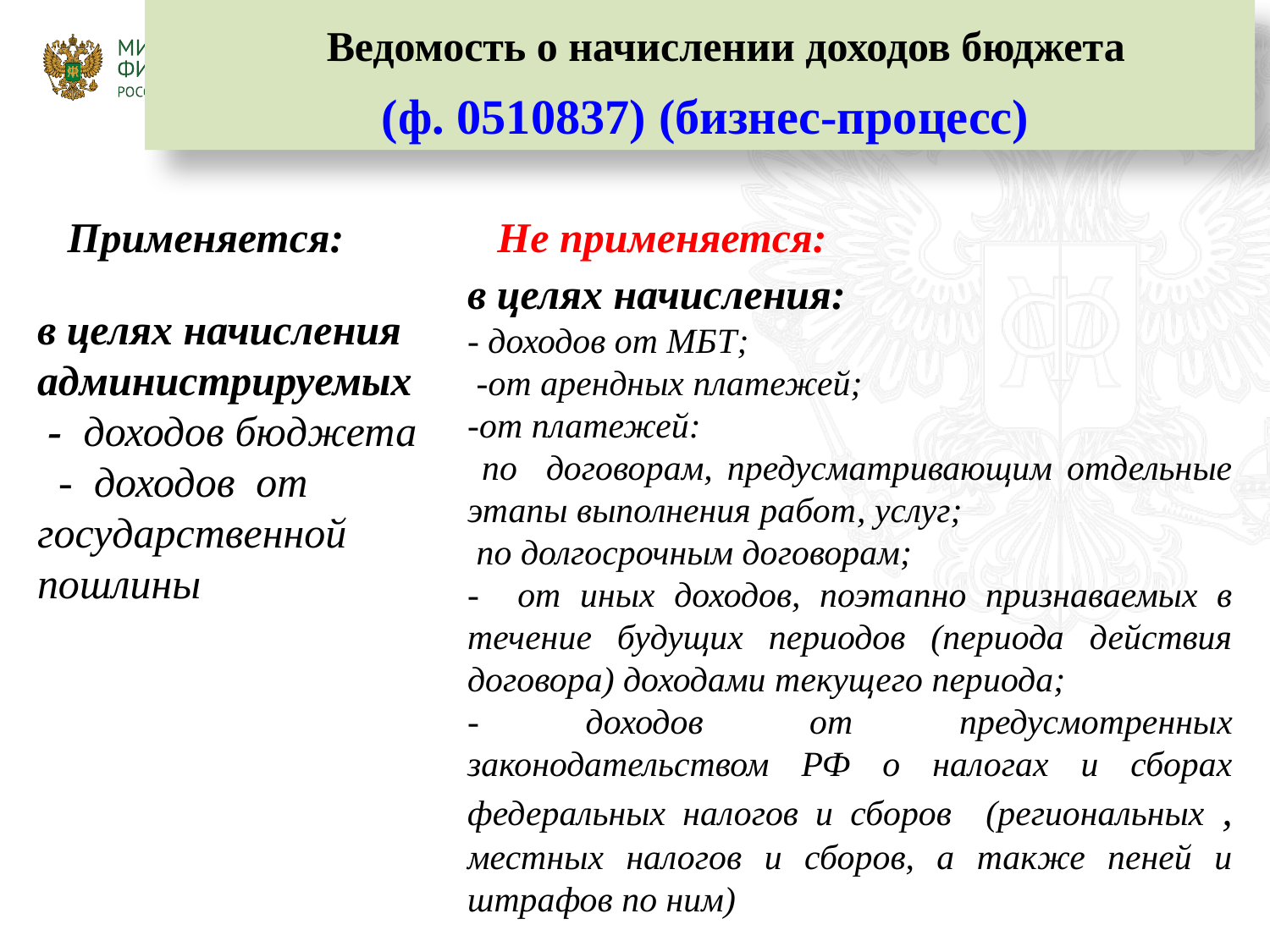

Ведомость о начислении доходов бюджета
 (ф. 0510837) (бизнес-процесс)
Применяется:
Не применяется:
в целях начисления:
- доходов от МБТ;
 -от арендных платежей;
-от платежей:
 по  договорам, предусматривающим отдельные этапы выполнения работ, услуг;
 по долгосрочным договорам;
-  от иных доходов, поэтапно признаваемых в течение будущих периодов (периода действия договора) доходами текущего периода;
- доходов от предусмотренных законодательством РФ о налогах и сборах федеральных налогов и сборов  (региональных , местных налогов и сборов, а также пеней и штрафов по ним)
в целях начисления администрируемых
 -  доходов бюджета
  -  доходов  от государственной пошлины